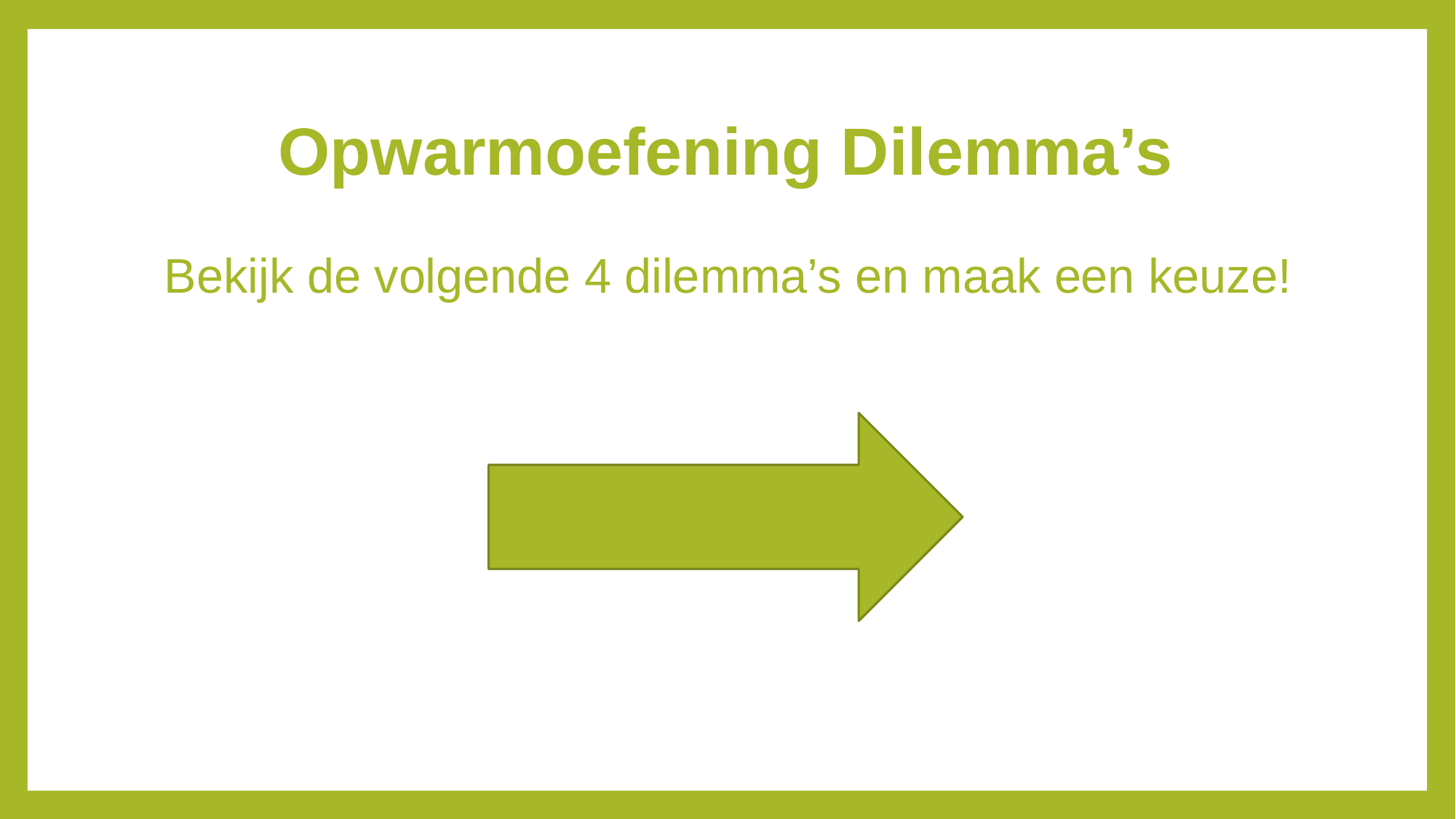

# Opwarmoefening Dilemma’s
Bekijk de volgende 4 dilemma’s en maak een keuze!